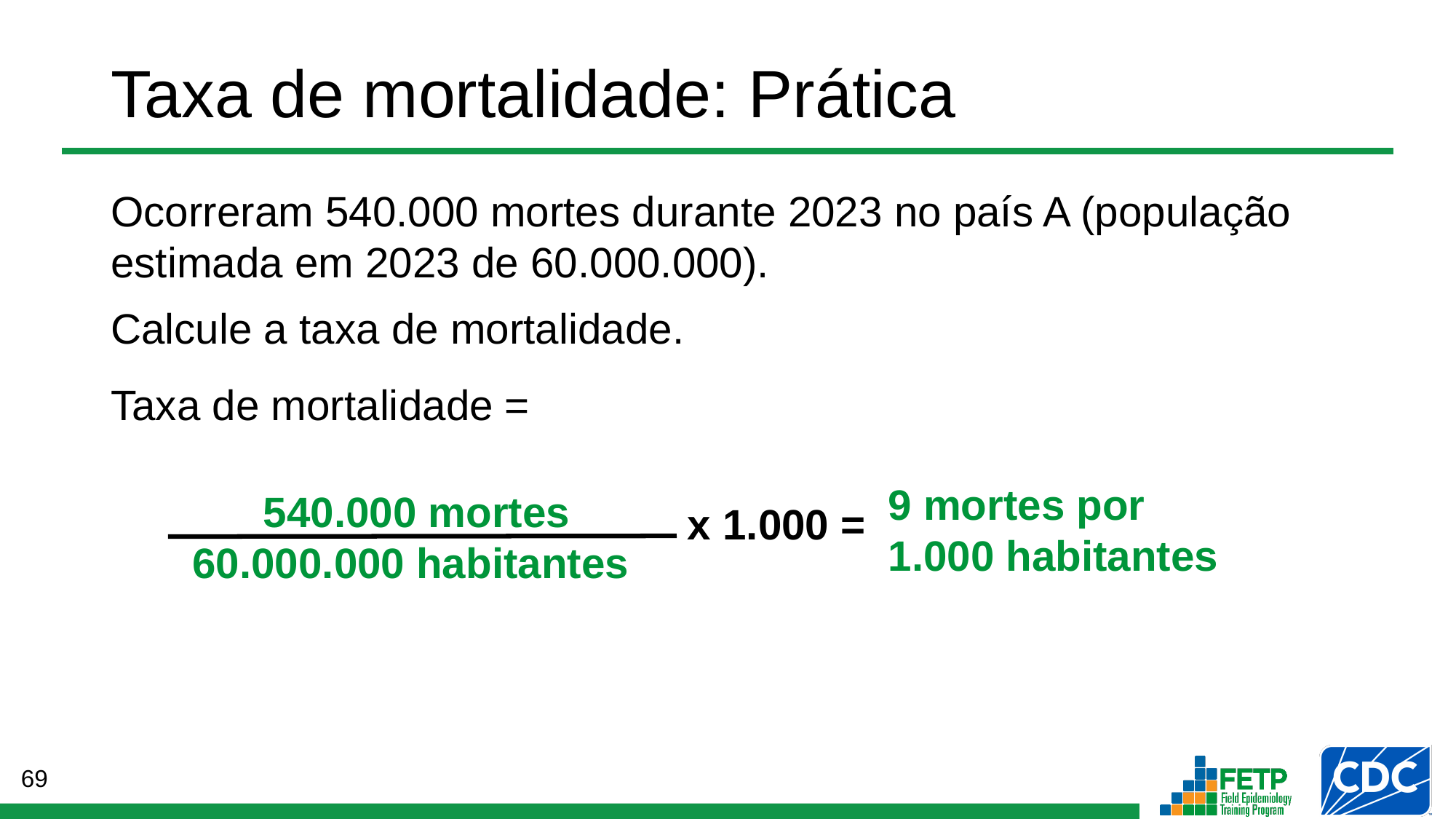

# Taxa de mortalidade: Prática
Ocorreram 540.000 mortes durante 2023 no país A (população estimada em 2023 de 60.000.000).
Calcule a taxa de mortalidade.
Taxa de mortalidade =

9 mortes por
1.000 habitantes
 540.000 mortes
60.000.000 habitantes
x 1.000 =